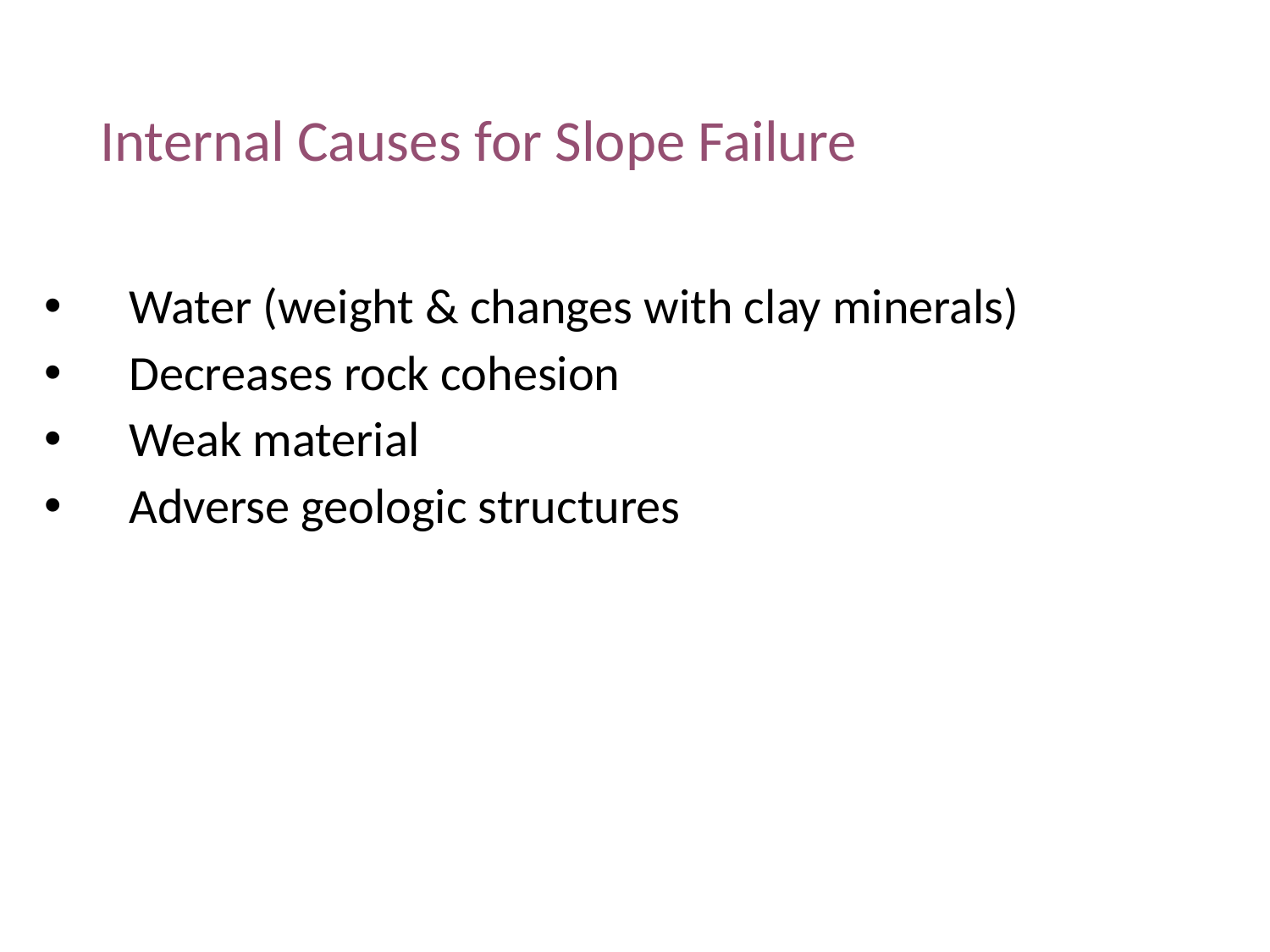

# Internal Causes for Slope Failure
Water (weight & changes with clay minerals)
Decreases rock cohesion
Weak material
Adverse geologic structures